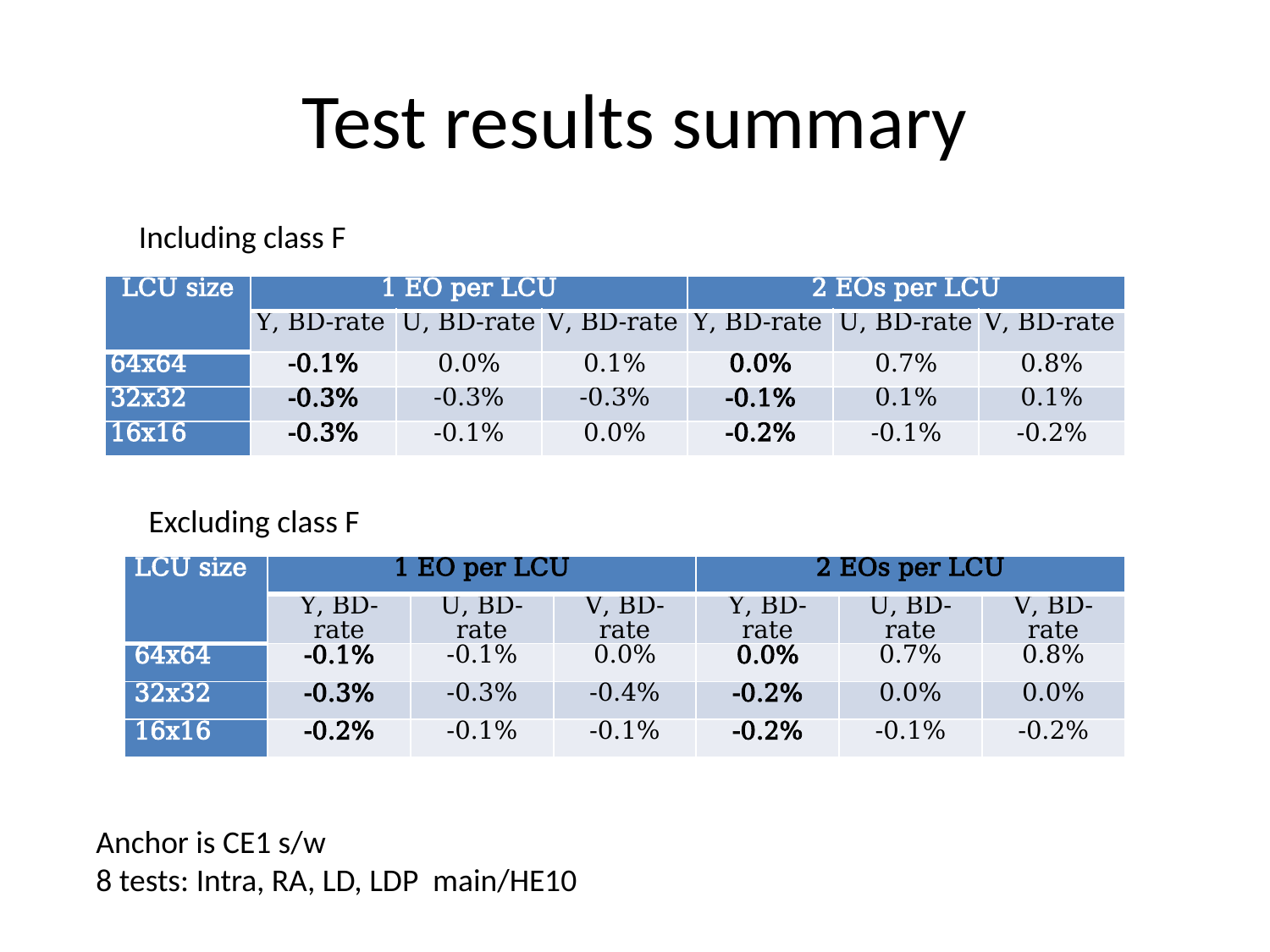

# Test results summary
Including class F
| LCU size | 1 EO per LCU |  |  | 2 EOs per LCU |  |  |
| --- | --- | --- | --- | --- | --- | --- |
|  | Y, BD-rate | U, BD-rate | V, BD-rate | Y, BD-rate | U, BD-rate | V, BD-rate |
| 64x64 | -0.1% | 0.0% | 0.1% | 0.0% | 0.7% | 0.8% |
| 32x32 | -0.3% | -0.3% | -0.3% | -0.1% | 0.1% | 0.1% |
| 16x16 | -0.3% | -0.1% | 0.0% | -0.2% | -0.1% | -0.2% |
Excluding class F
| LCU size | 1 EO per LCU |  |  | 2 EOs per LCU |  |  |
| --- | --- | --- | --- | --- | --- | --- |
|  | Y, BD-rate | U, BD-rate | V, BD-rate | Y, BD-rate | U, BD-rate | V, BD-rate |
| 64x64 | -0.1% | -0.1% | 0.0% | 0.0% | 0.7% | 0.8% |
| 32x32 | -0.3% | -0.3% | -0.4% | -0.2% | 0.0% | 0.0% |
| 16x16 | -0.2% | -0.1% | -0.1% | -0.2% | -0.1% | -0.2% |
Anchor is CE1 s/w
8 tests: Intra, RA, LD, LDP  main/HE10